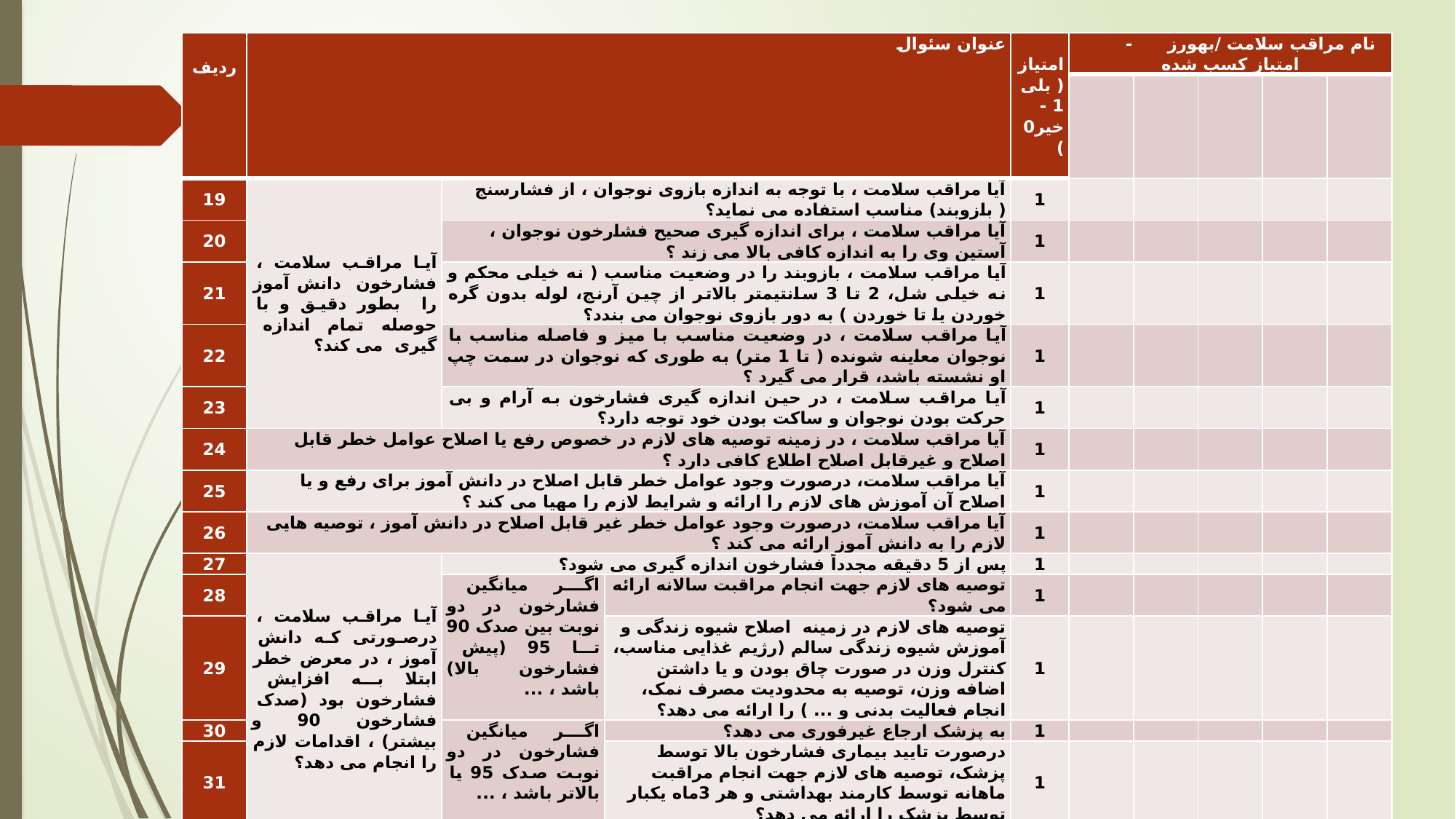

| ردیف | عنوان سئوال |  |  | امتیاز ( بلی 1 -خیر0) | نام مراقب سلامت /بهورز - امتیاز کسب شده |  |  |  |  |
| --- | --- | --- | --- | --- | --- | --- | --- | --- | --- |
|  |  |  |  |  |  |  |  |  |  |
| 19 | آیا مراقب سلامت ، فشارخون دانش آموز را بطور دقیق و با حوصله تمام اندازه گیری می کند؟ | آیا مراقب سلامت ، با توجه به اندازه بازوی نوجوان ، از فشارسنج ( بازوبند) مناسب استفاده می نماید؟ |  | 1 |  |  |  |  |  |
| 20 |  | آیا مراقب سلامت ، برای اندازه گیری صحیح فشارخون نوجوان ، آستین وی را به اندازه کافی بالا می زند ؟ |  | 1 |  |  |  |  |  |
| 21 |  | آیا مراقب سلامت ، بازوبند را در وضعیت مناسب ( نه خیلی محکم و نه خیلی شل، 2 تا 3 سانتیمتر بالاتر از چین آرنج، لوله بدون گره خوردن یا تا خوردن ) به دور بازوی نوجوان می بندد؟ |  | 1 |  |  |  |  |  |
| 22 |  | آیا مراقب سلامت ، در وضعیت مناسب با میز و فاصله مناسب با نوجوان معاینه شونده ( تا 1 متر) به طوری که نوجوان در سمت چپ او نشسته باشد، قرار می گیرد ؟ |  | 1 |  |  |  |  |  |
| 23 |  | آیا مراقب سلامت ، در حین اندازه گیری فشارخون به آرام و بی حرکت بودن نوجوان و ساکت بودن خود توجه دارد؟ |  | 1 |  |  |  |  |  |
| 24 | آیا مراقب سلامت ، در زمینه توصیه های لازم در خصوص رفع یا اصلاح عوامل خطر قابل اصلاح و غیرقابل اصلاح اطلاع کافی دارد ؟ |  |  | 1 |  |  |  |  |  |
| 25 | آیا مراقب سلامت، درصورت وجود عوامل خطر قابل اصلاح در دانش آموز برای رفع و یا اصلاح آن آموزش های لازم را ارائه و شرایط لازم را مهیا می کند ؟ |  |  | 1 |  |  |  |  |  |
| 26 | آیا مراقب سلامت، درصورت وجود عوامل خطر غیر قابل اصلاح در دانش آموز ، توصیه هایی لازم را به دانش آموز ارائه می کند ؟ |  |  | 1 |  |  |  |  |  |
| 27 | آیا مراقب سلامت ، درصورتی که دانش آموز ، در معرض خطر ابتلا به افزایش فشارخون بود (صدک فشارخون 90 و بیشتر) ، اقدامات لازم را انجام می دهد؟ | پس از 5 دقیقه مجدداً فشارخون اندازه گیری می شود؟ |  | 1 |  |  |  |  |  |
| 28 |  | اگر میانگین فشارخون در دو نوبت بین صدک 90 تا 95 (پیش فشارخون بالا) باشد ، ... | توصیه های لازم جهت انجام مراقبت سالانه ارائه می شود؟ | 1 |  |  |  |  |  |
| 29 |  |  | توصیه های لازم در زمینه اصلاح شیوه زندگی و آموزش شیوه زندگی سالم (رژیم غذایی مناسب، کنترل وزن در صورت چاق بودن و یا داشتن اضافه وزن، توصیه به محدودیت مصرف نمک، انجام فعالیت بدنی و ... ) را ارائه می دهد؟ | 1 |  |  |  |  |  |
| 30 |  | اگر میانگین فشارخون در دو نوبت صدک 95 یا بالاتر باشد ، ... | به پزشک ارجاع غیرفوری می دهد؟ | 1 |  |  |  |  |  |
| 31 |  |  | درصورت تایید بیماری فشارخون بالا توسط پزشک، توصیه های لازم جهت انجام مراقبت ماهانه توسط کارمند بهداشتی و هر 3ماه یکبار توسط پزشک را ارائه می دهد؟ | 1 |  |  |  |  |  |
| 32 | آیا در صورت تشخیص فشار خون بالا دانش آموز یا خانواده ی وی، اصول صحیح رازداری را رعایت می کند؟ |  |  | 1 |  |  |  |  |  |
| 33 | آیا مراقب سلامت ، درصورتی که دانش آموز، عوامل خطر ابتلا به افزایش فشارخون بود را نداشته باشد ، توصیه های مرتبط با شیوه زندگی سالم را ارائه می دهد؟ |  |  | 1 |  |  |  |  |  |
| 34 | آیا از توصیه ها و آموزش های ارائه شده به دانش آموز و والدین وی بازخورد می گیرد؟ |  |  | 1 |  |  |  |  |  |
| 35 | آیا در صورت تایید بیماری فشارخون بالا توسط پزشک ، پیگیری و مراقبت دانش آموز را به صورت ماهیانه و ارجاع وی به پزشک را هر 3 ماه یکبار انجام می دهد؟ |  |  | 1 |  |  |  |  |  |